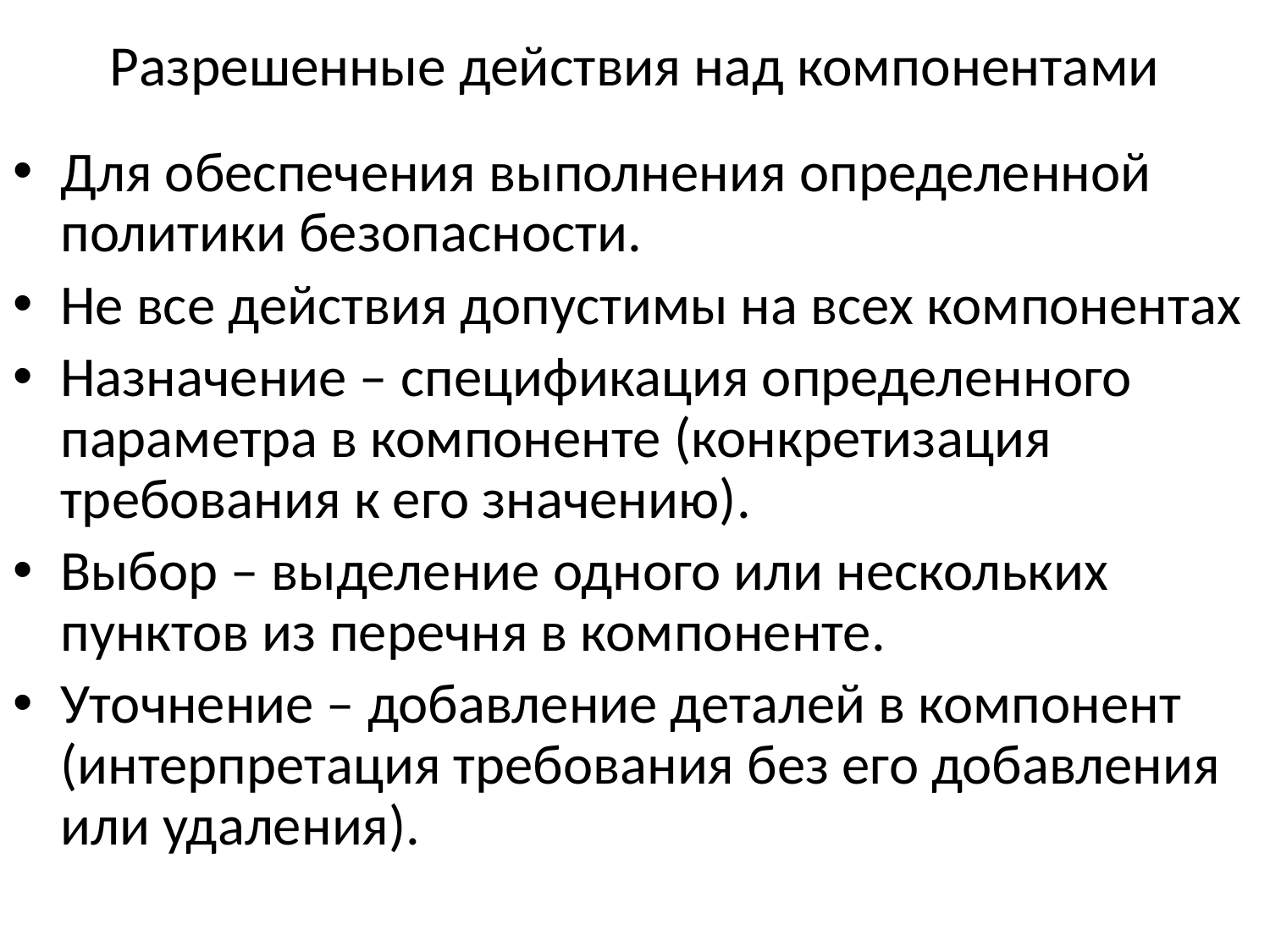

# Разрешенные действия над компонентами
Для обеспечения выполнения определенной политики безопасности.
Не все действия допустимы на всех компонентах
Назначение – спецификация определенного параметра в компоненте (конкретизация требования к его значению).
Выбор – выделение одного или нескольких пунктов из перечня в компоненте.
Уточнение – добавление деталей в компонент (интерпретация требования без его добавления или удаления).